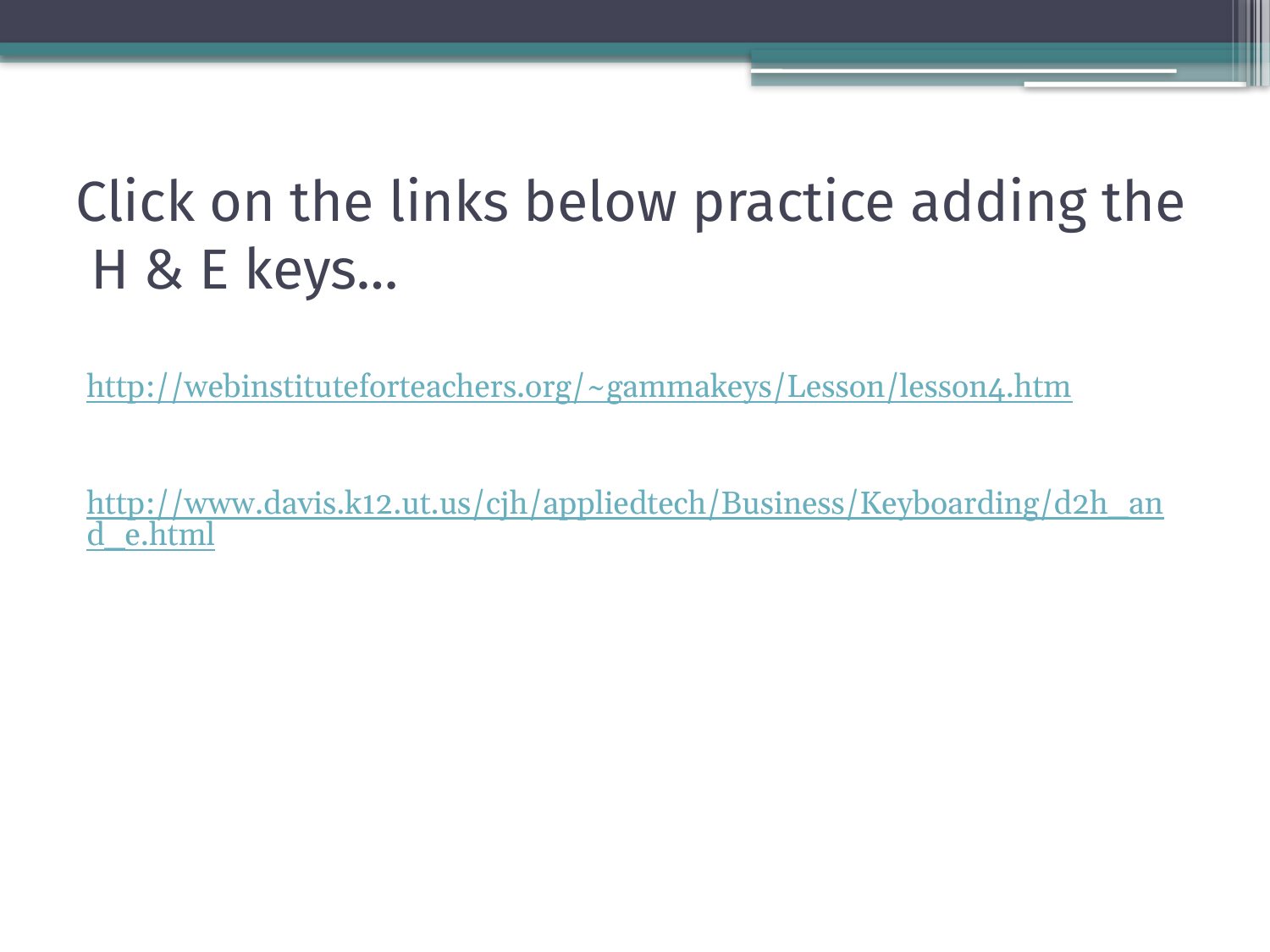

# Click on the links below practice adding the  H & E keys…
http://webinstituteforteachers.org/~gammakeys/Lesson/lesson4.htm

http://www.davis.k12.ut.us/cjh/appliedtech/Business/Keyboarding/d2h_and_e.html